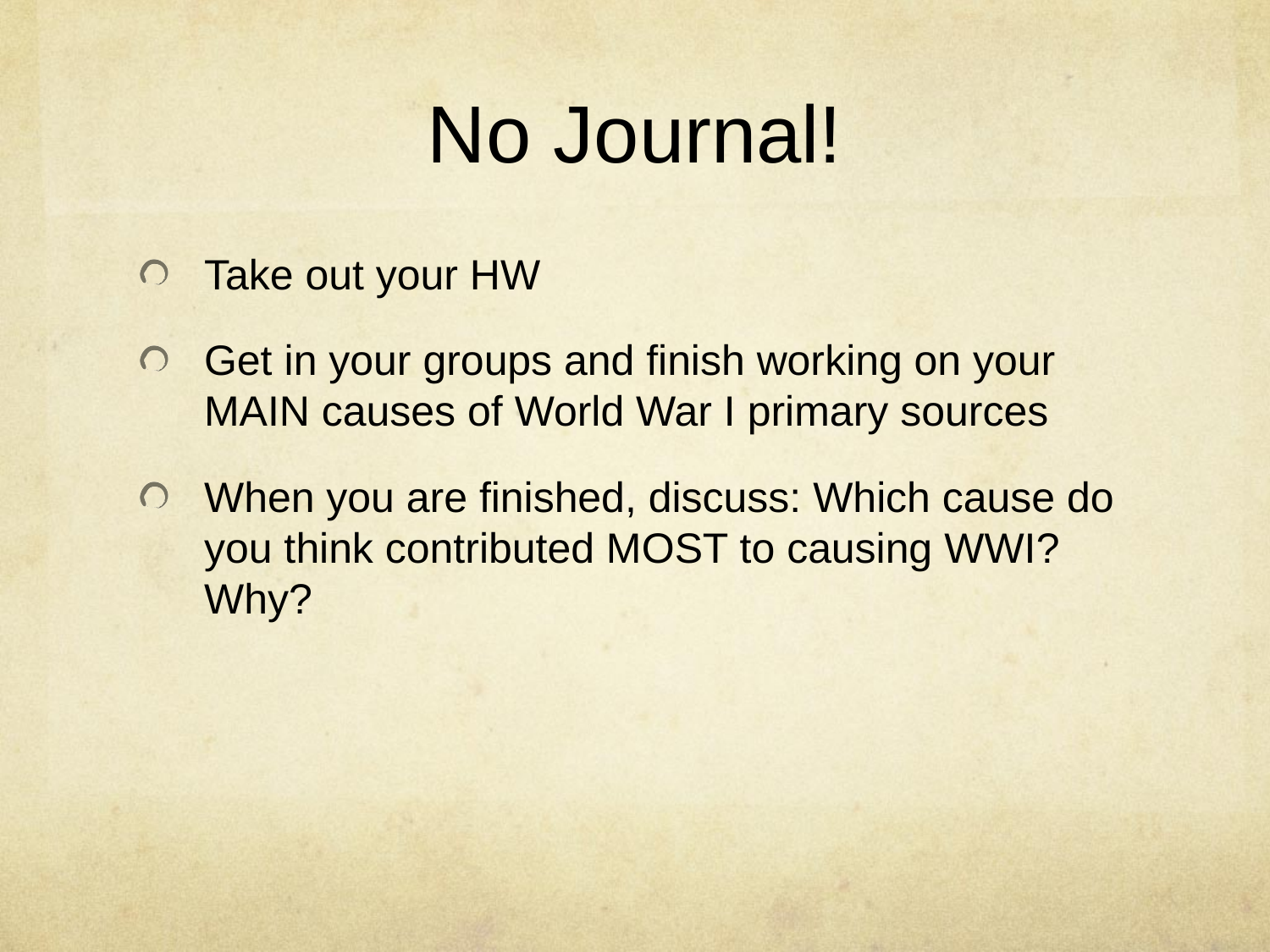

# No Journal!
Take out your HW
Get in your groups and finish working on your MAIN causes of World War I primary sources
When you are finished, discuss: Which cause do you think contributed MOST to causing WWI? Why?